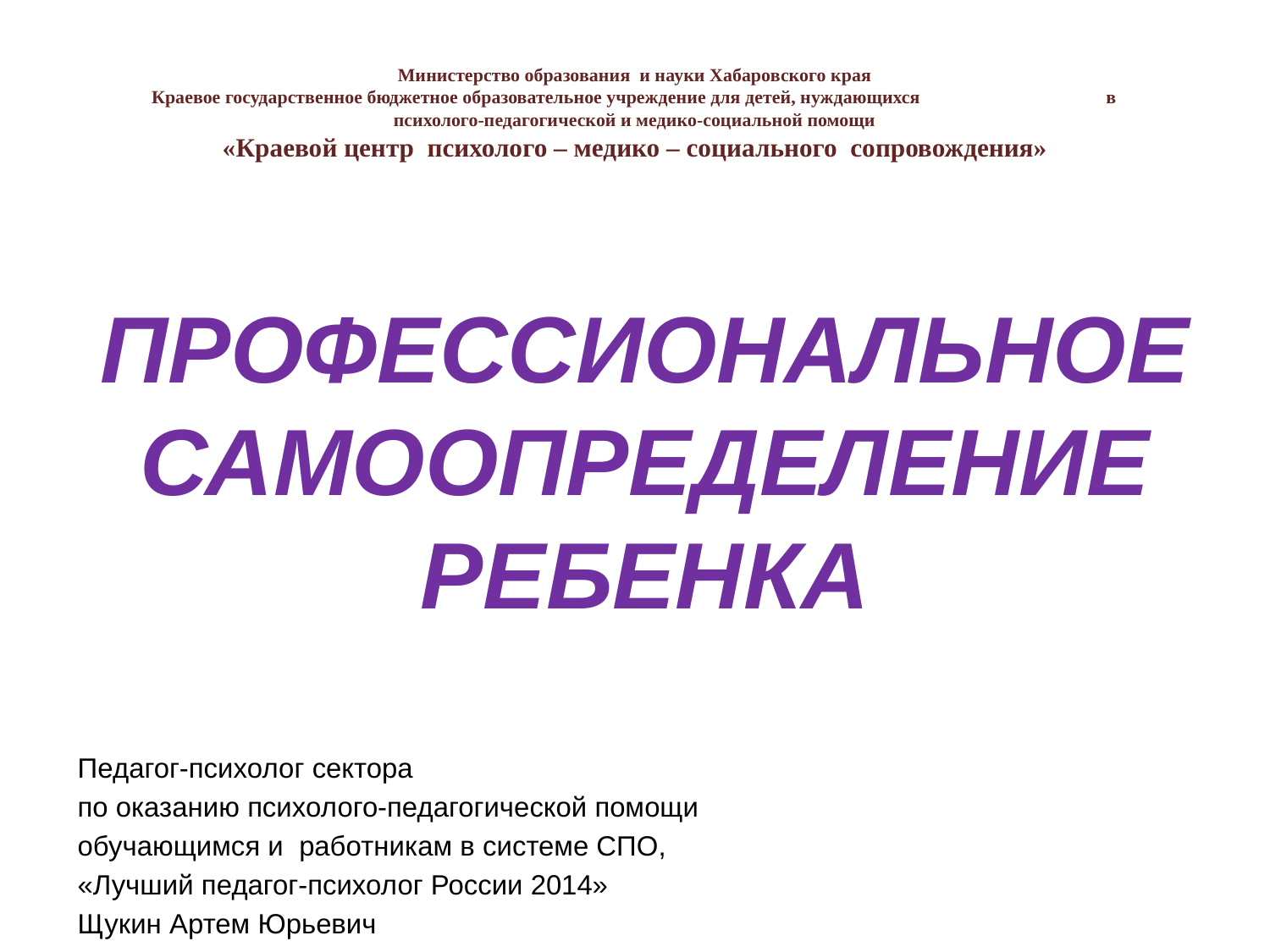

# Министерство образования  и науки Хабаровского края Краевое государственное бюджетное образовательное учреждение для детей, нуждающихся                                        в психолого-педагогической и медико-социальной помощи «Краевой центр  психолого – медико – социального  сопровождения»

ПРОФЕССИОНАЛЬНОЕ САМООПРЕДЕЛЕНИЕ РЕБЕНКА

Педагог-психолог сектора
по оказанию психолого-педагогической помощи
обучающимся и  работникам в системе СПО,
«Лучший педагог-психолог России 2014»
Щукин Артем Юрьевич